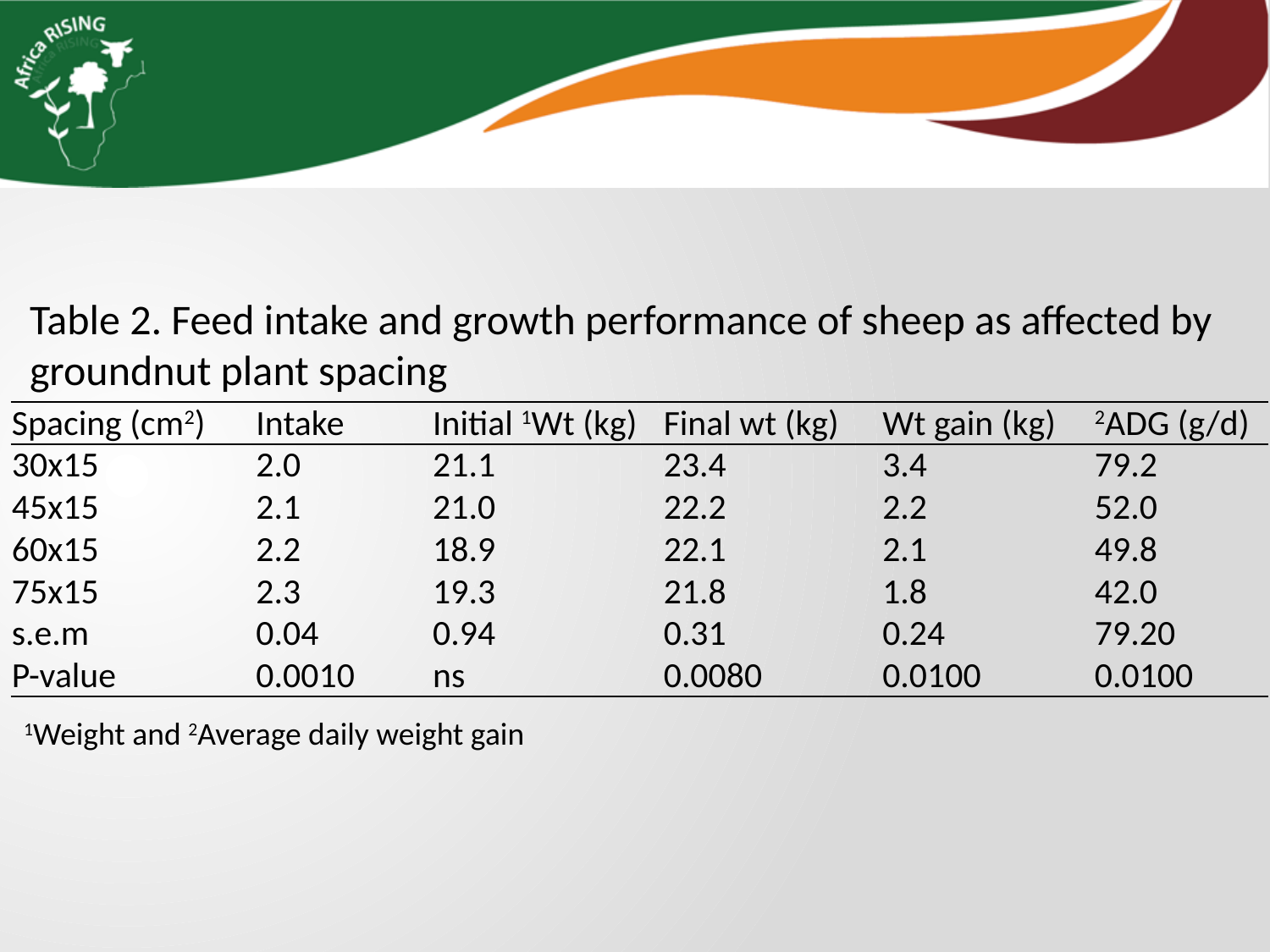

Table 2. Feed intake and growth performance of sheep as affected by groundnut plant spacing
| Spacing (cm2) | Intake | Initial 1Wt (kg) | Final wt (kg) | Wt gain (kg) | 2ADG (g/d) |
| --- | --- | --- | --- | --- | --- |
| 30x15 | 2.0 | 21.1 | 23.4 | 3.4 | 79.2 |
| 45x15 | 2.1 | 21.0 | 22.2 | 2.2 | 52.0 |
| 60x15 | 2.2 | 18.9 | 22.1 | 2.1 | 49.8 |
| 75x15 | 2.3 | 19.3 | 21.8 | 1.8 | 42.0 |
| s.e.m | 0.04 | 0.94 | 0.31 | 0.24 | 79.20 |
| P-value | 0.0010 | ns | 0.0080 | 0.0100 | 0.0100 |
1Weight and 2Average daily weight gain